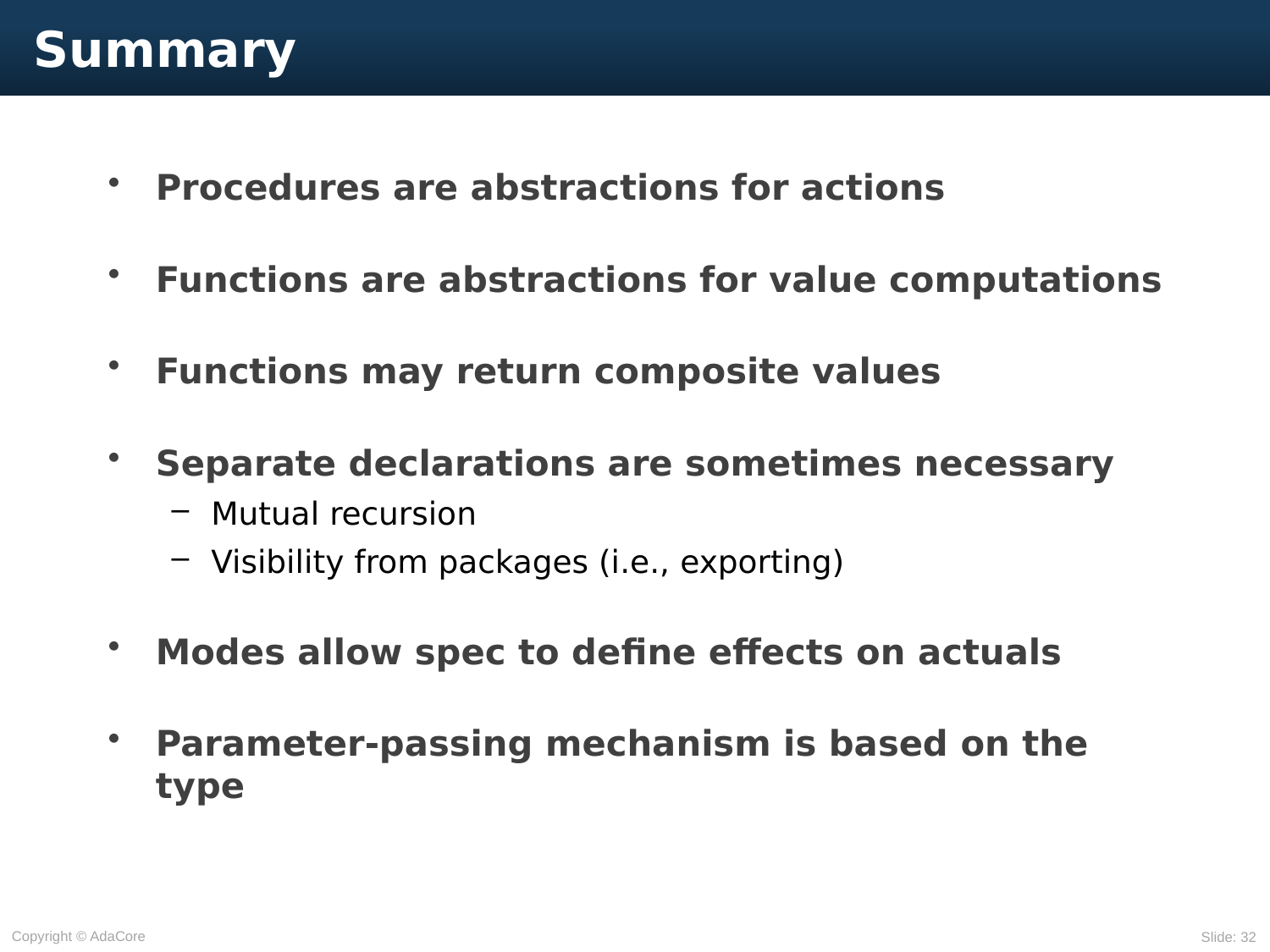

# Summary
Procedures are abstractions for actions
Functions are abstractions for value computations
Functions may return composite values
Separate declarations are sometimes necessary
Mutual recursion
Visibility from packages (i.e., exporting)
Modes allow spec to define effects on actuals
Parameter-passing mechanism is based on the type